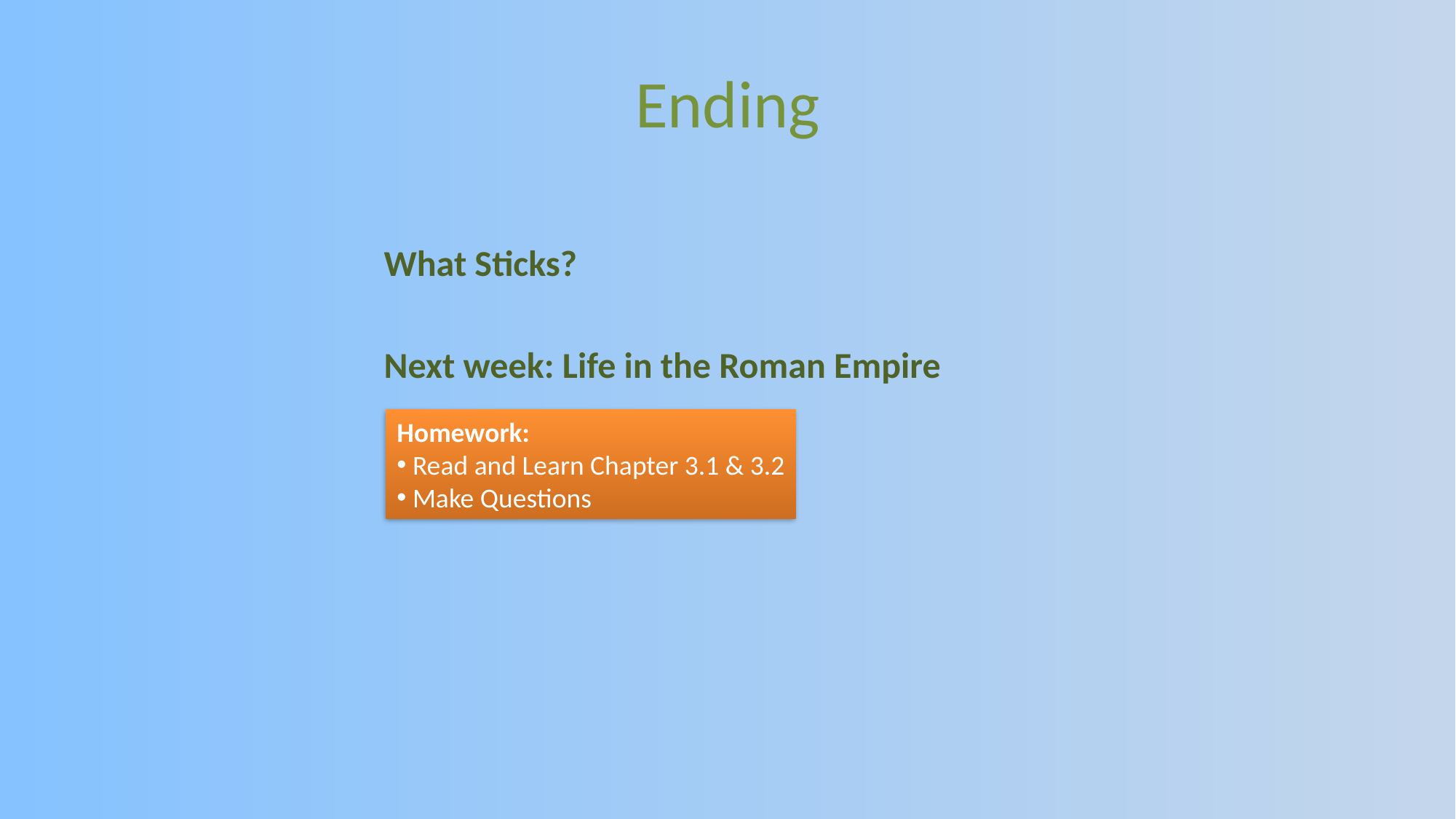

# Ending
What Sticks?

Next week: Life in the Roman Empire
Homework:
 Read and Learn Chapter 3.1 & 3.2
 Make Questions